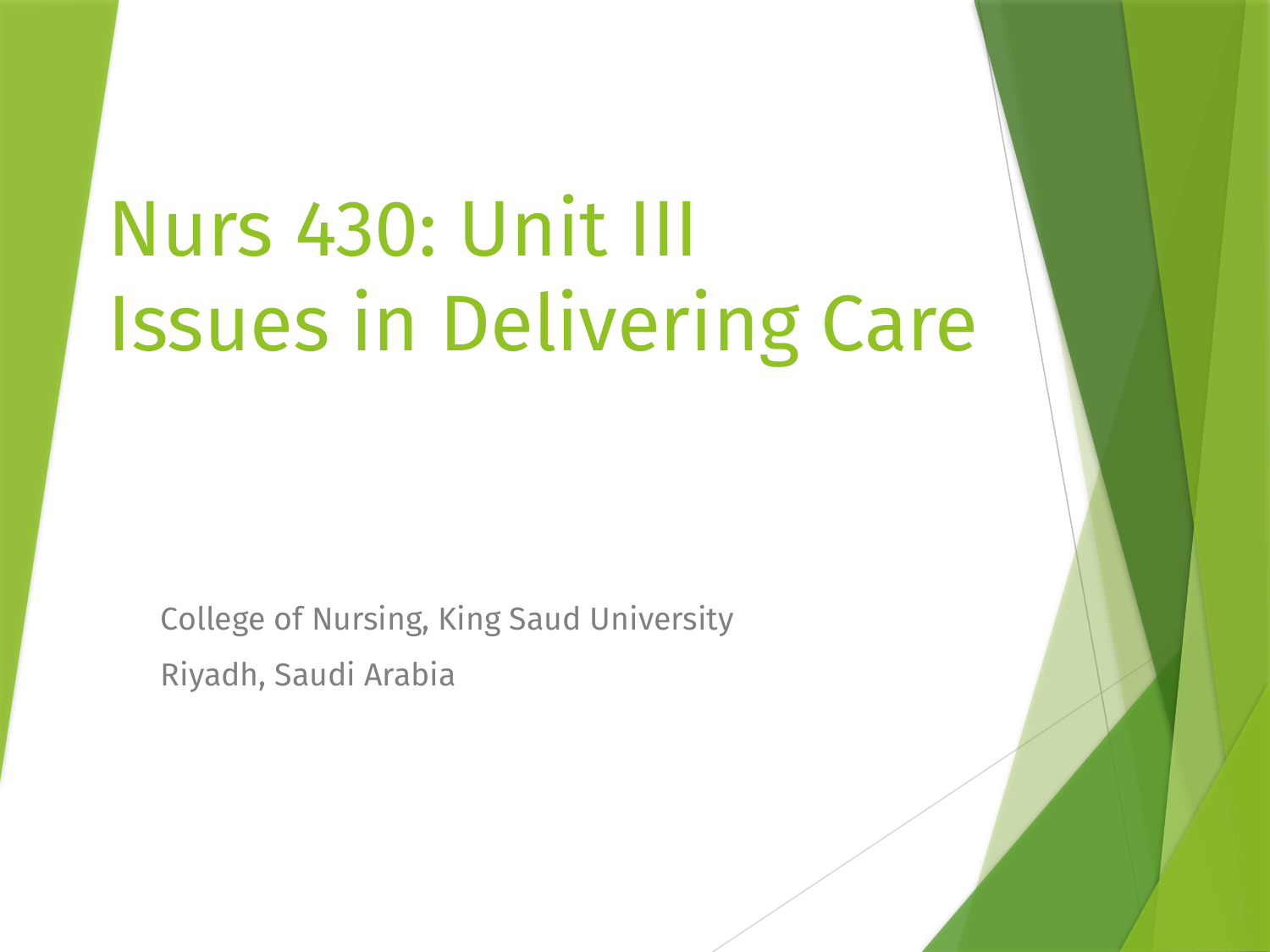

# Nurs 430: Unit III Issues in Delivering Care
College of Nursing, King Saud University
Riyadh, Saudi Arabia